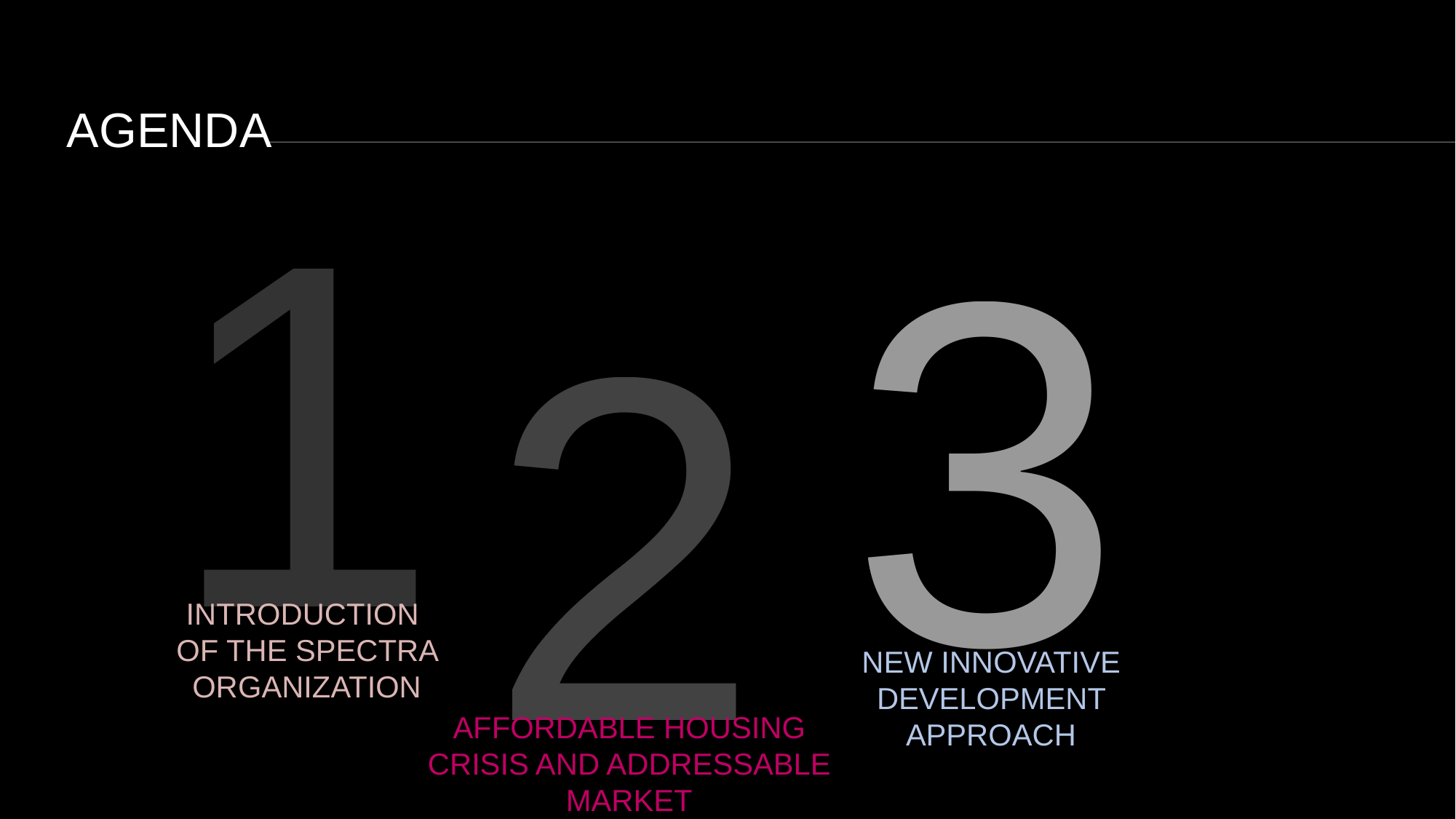

1
INTRODUCTION
OF THE SPECTRA ORGANIZATION
 AGENDA
3
NEW INNOVATIVE DEVELOPMENT APPROACH
2
AFFORDABLE HOUSING CRISIS AND ADDRESSABLE MARKET